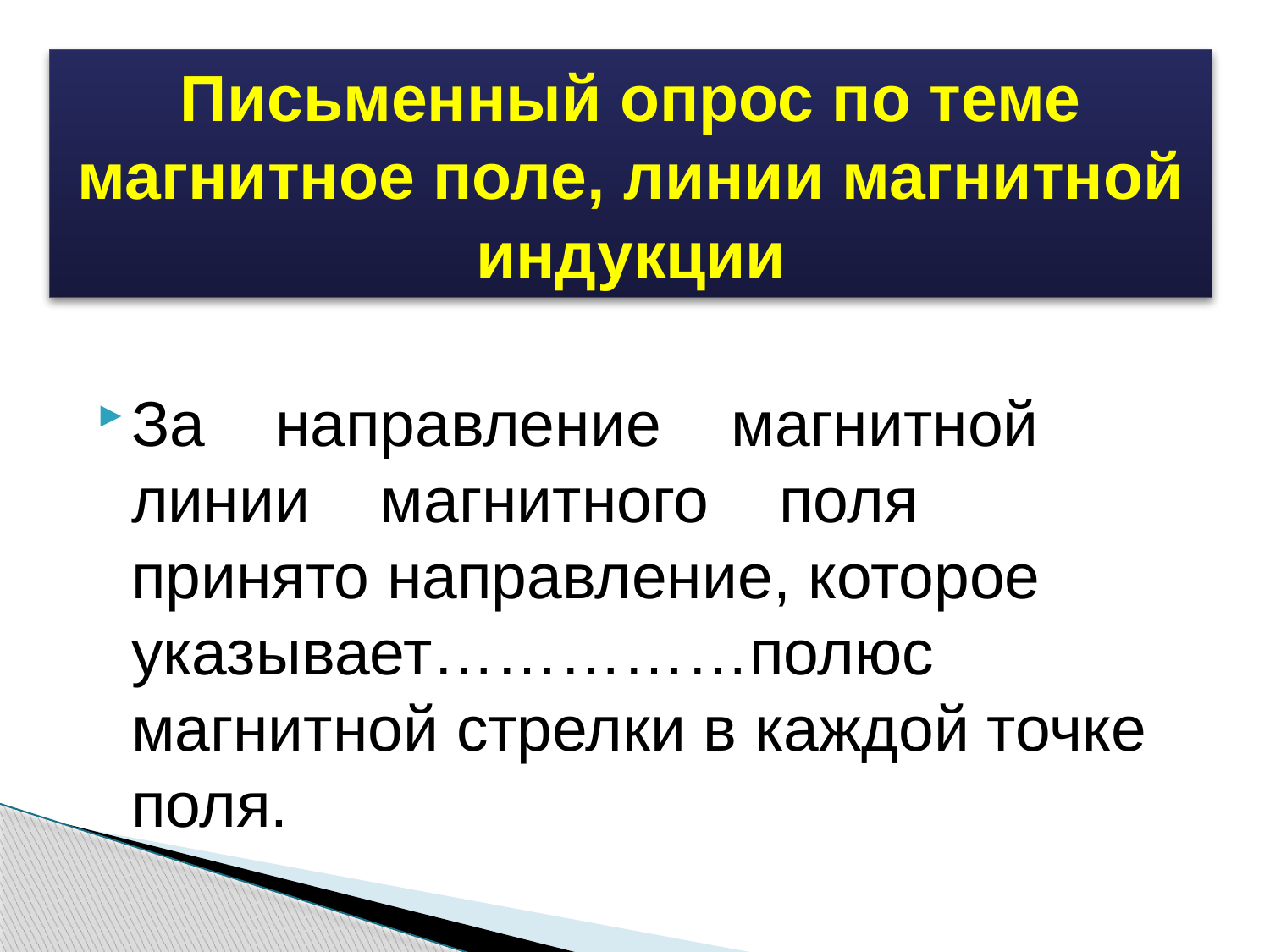

# Письменный опрос по теме магнитное поле, линии магнитной индукции
За    направление    магнитной    линии    магнитного    поля    принято направление, которое указывает……………полюс магнитной стрелки в каждой точке поля.